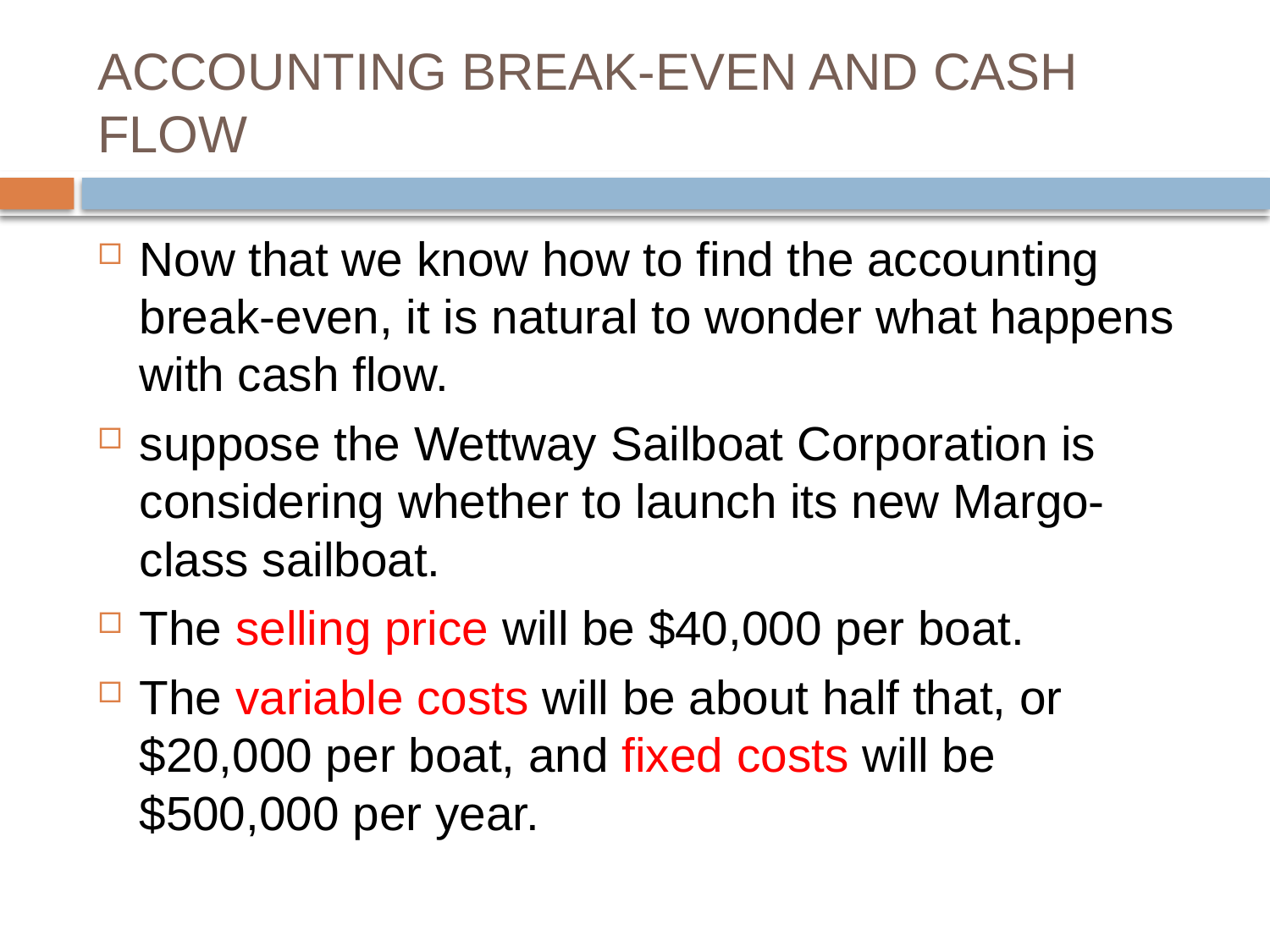

# ACCOUNTING BREAK-EVEN AND CASH FLOW
Now that we know how to find the accounting break-even, it is natural to wonder what happens with cash flow.
suppose the Wettway Sailboat Corporation is considering whether to launch its new Margo-class sailboat.
The selling price will be $40,000 per boat.
The variable costs will be about half that, or $20,000 per boat, and fixed costs will be $500,000 per year.